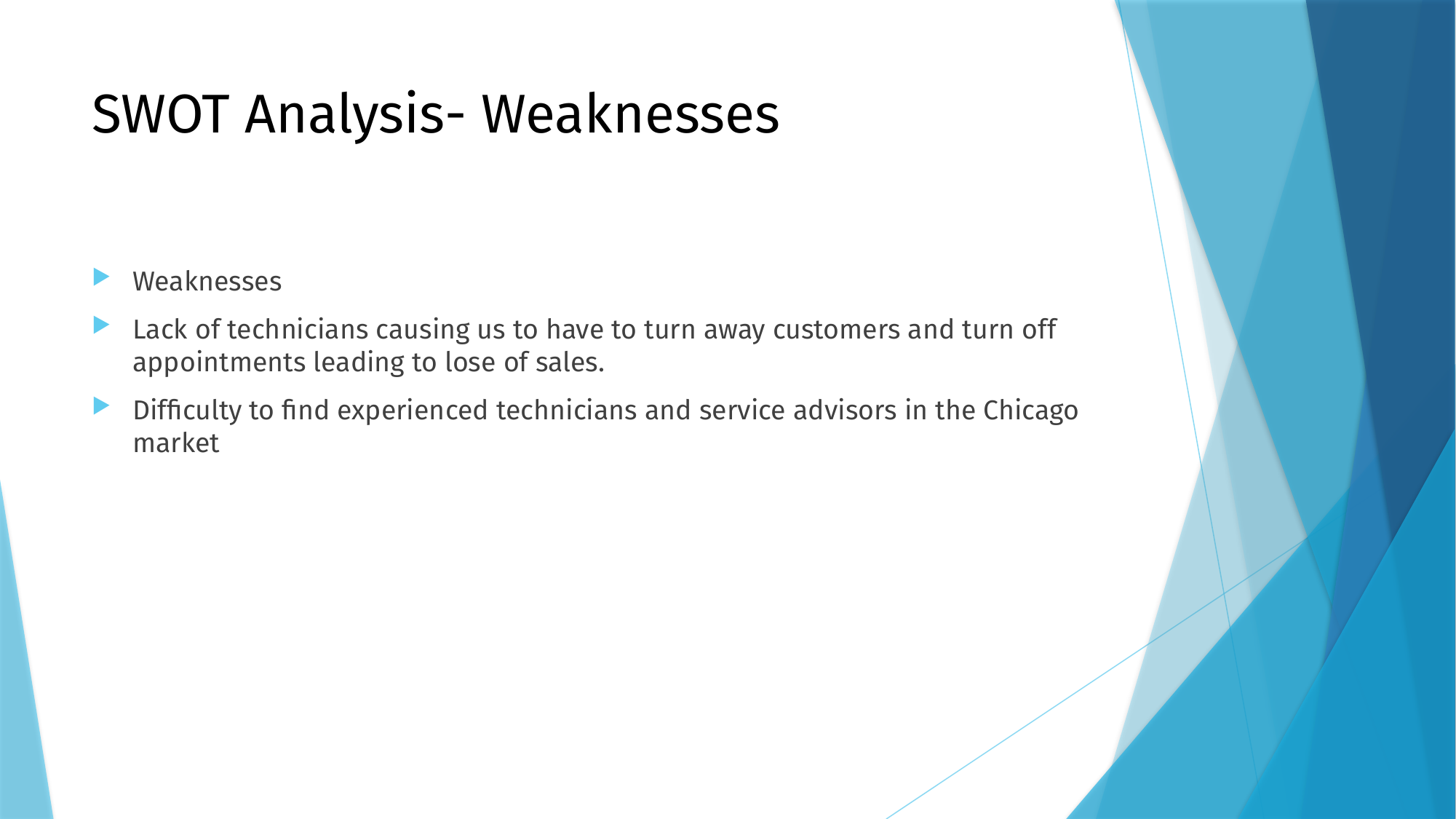

# SWOT Analysis- Weaknesses
Weaknesses
Lack of technicians causing us to have to turn away customers and turn off appointments leading to lose of sales.
Difficulty to find experienced technicians and service advisors in the Chicago market